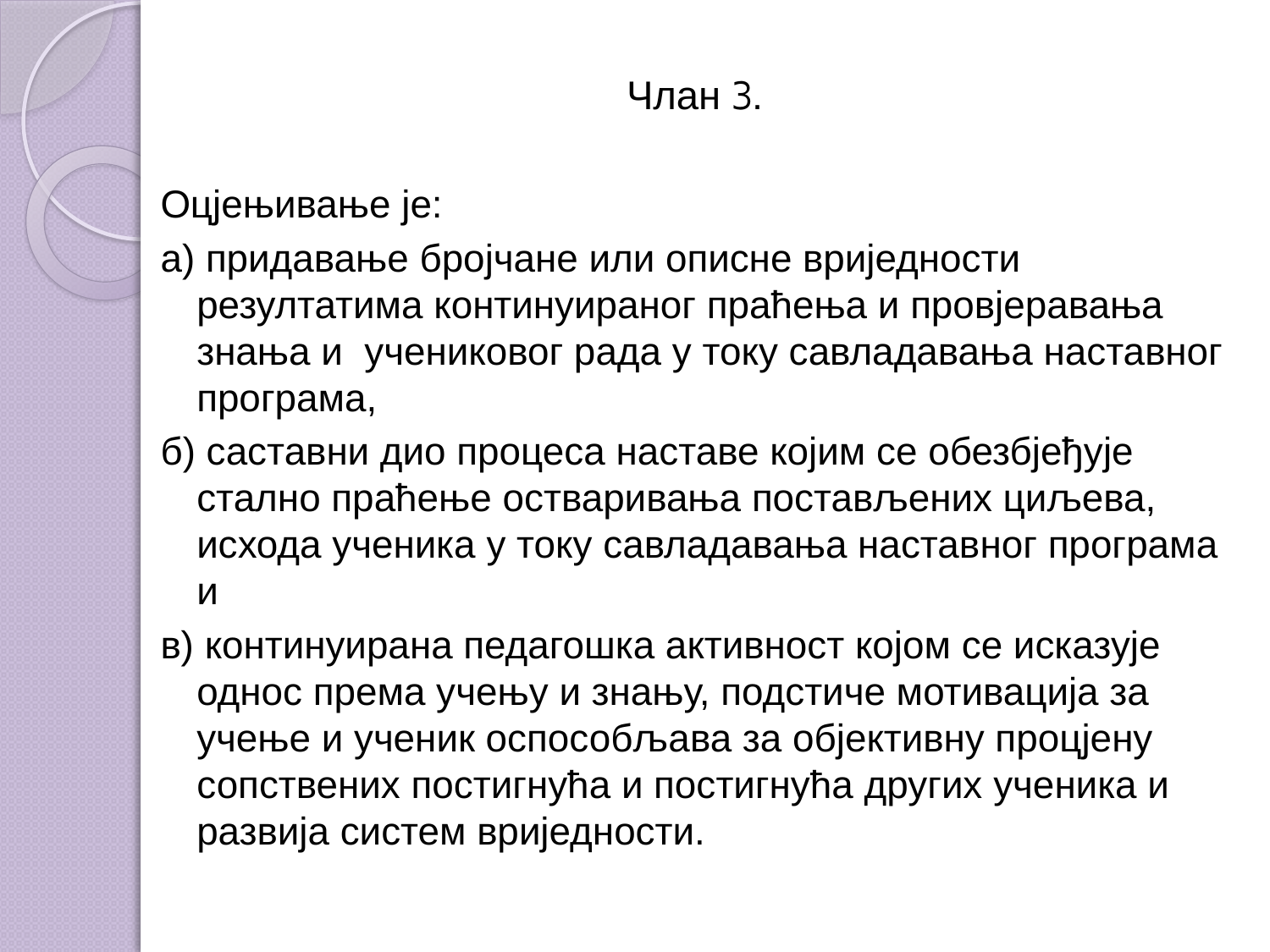

Члан 3.

Оцјењивање је:
а) придавање бројчане или описне вриједности резултатима континуираног праћења и провјеравања знања и  учениковог рада у току савладавања наставног програма,
б) саставни дио процеса наставе којим се обезбјеђује  стално праћење остваривања постављених циљева, исхода ученика у току савладавања наставног програма и
в) континуирана педагошка активност којом се исказује однос према учењу и знању, подстиче мотивација за учење и ученик оспособљава за објективну процјену сопствених постигнућа и постигнућа других ученика и развија систем вриједности.